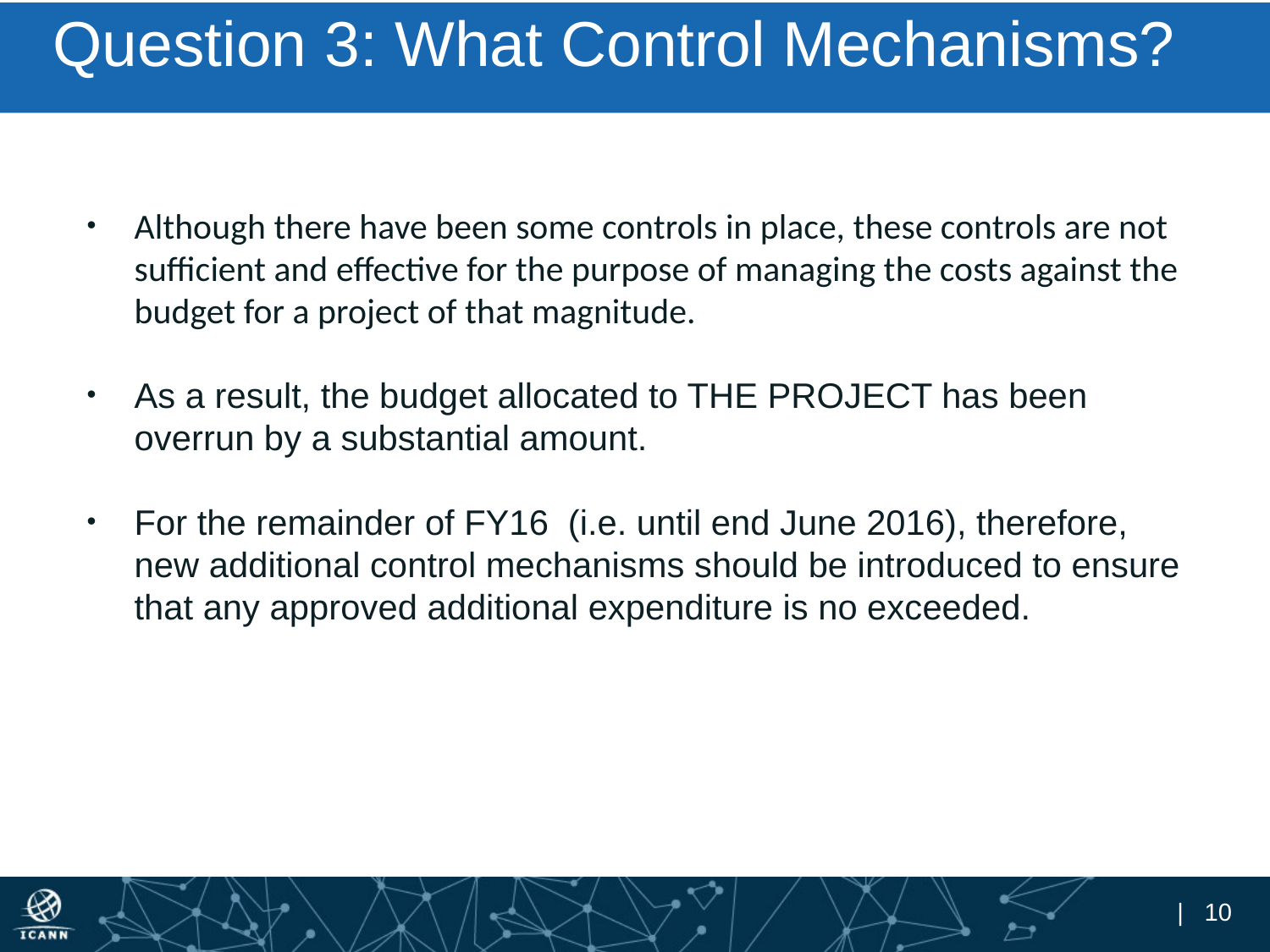

# Question 3: What Control Mechanisms?

Although there have been some controls in place, these controls are not sufficient and effective for the purpose of managing the costs against the budget for a project of that magnitude.

As a result, the budget allocated to THE PROJECT has been overrun by a substantial amount.

For the remainder of FY16  (i.e. until end June 2016), therefore, new additional control mechanisms should be introduced to ensure that any approved additional expenditure is no exceeded.